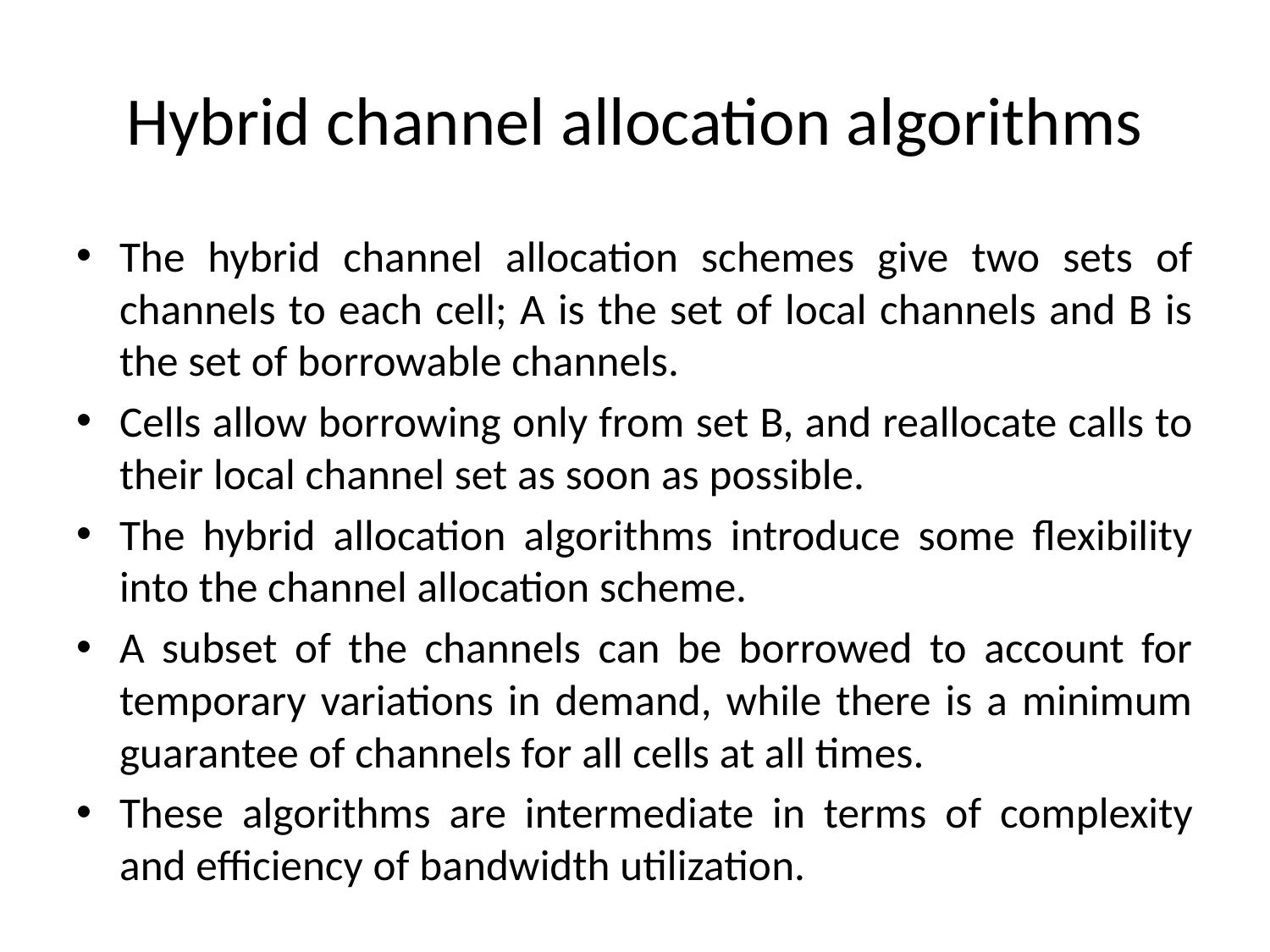

# Hybrid channel allocation algorithms
The hybrid channel allocation schemes give two sets of channels to each cell; A is the set of local channels and B is the set of borrowable channels.
Cells allow borrowing only from set B, and reallocate calls to their local channel set as soon as possible.
The hybrid allocation algorithms introduce some flexibility into the channel allocation scheme.
A subset of the channels can be borrowed to account for temporary variations in demand, while there is a minimum guarantee of channels for all cells at all times.
These algorithms are intermediate in terms of complexity and efficiency of bandwidth utilization.